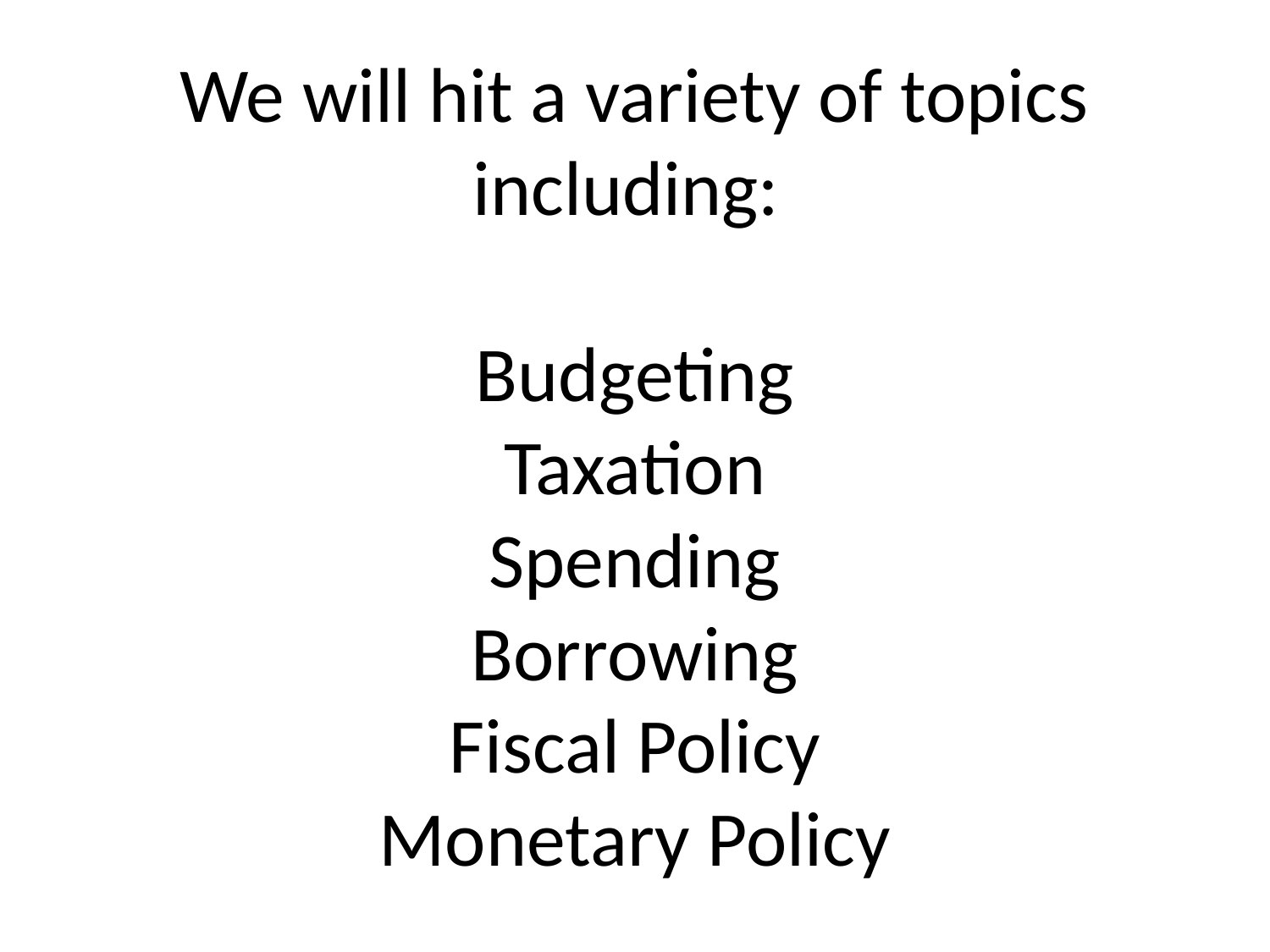

# We will hit a variety of topics including: Budgeting Taxation Spending Borrowing Fiscal Policy Monetary Policy